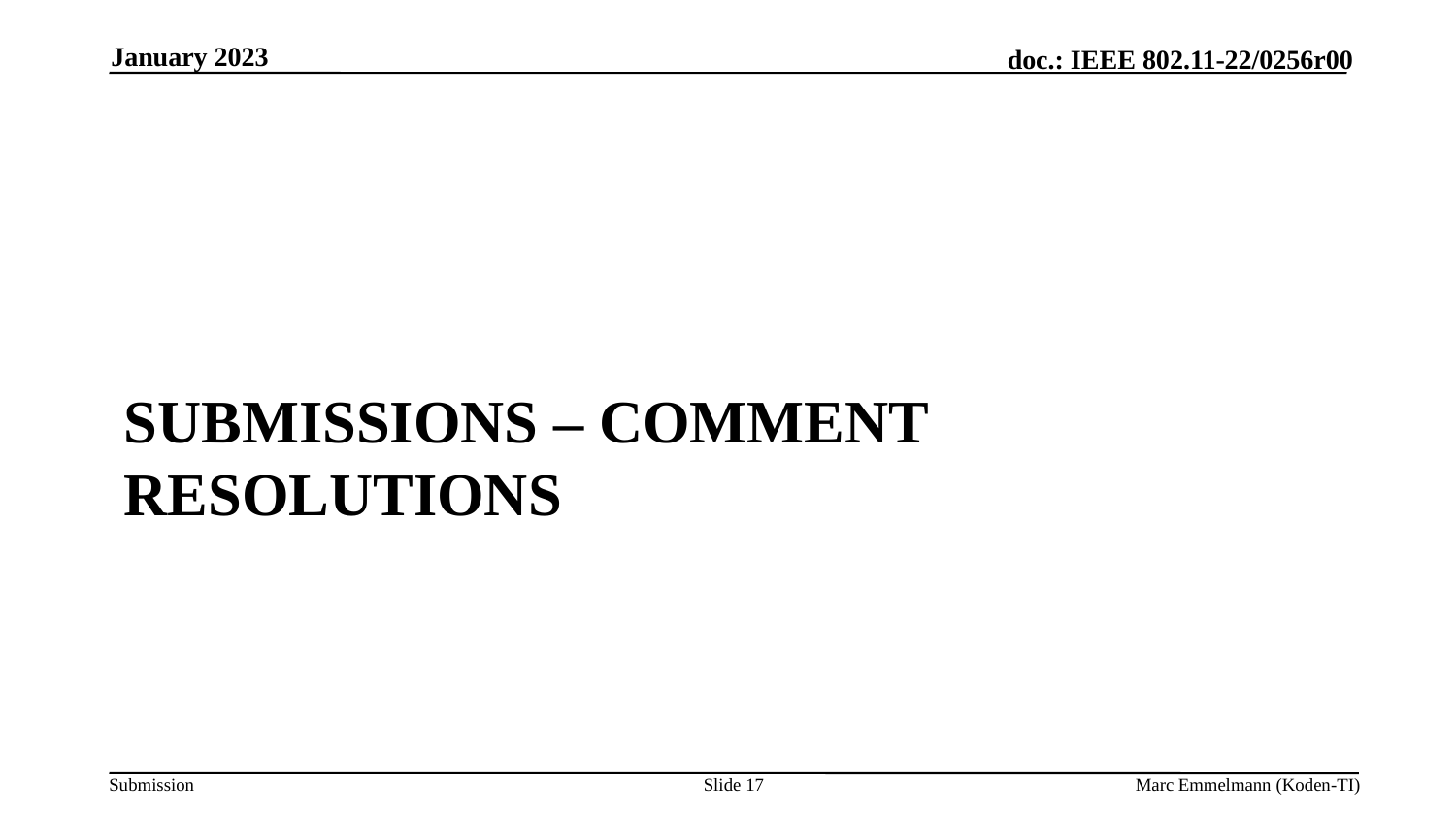

January 2023
# Submissions – comment resolutions
Slide 17
Marc Emmelmann (Koden-TI)